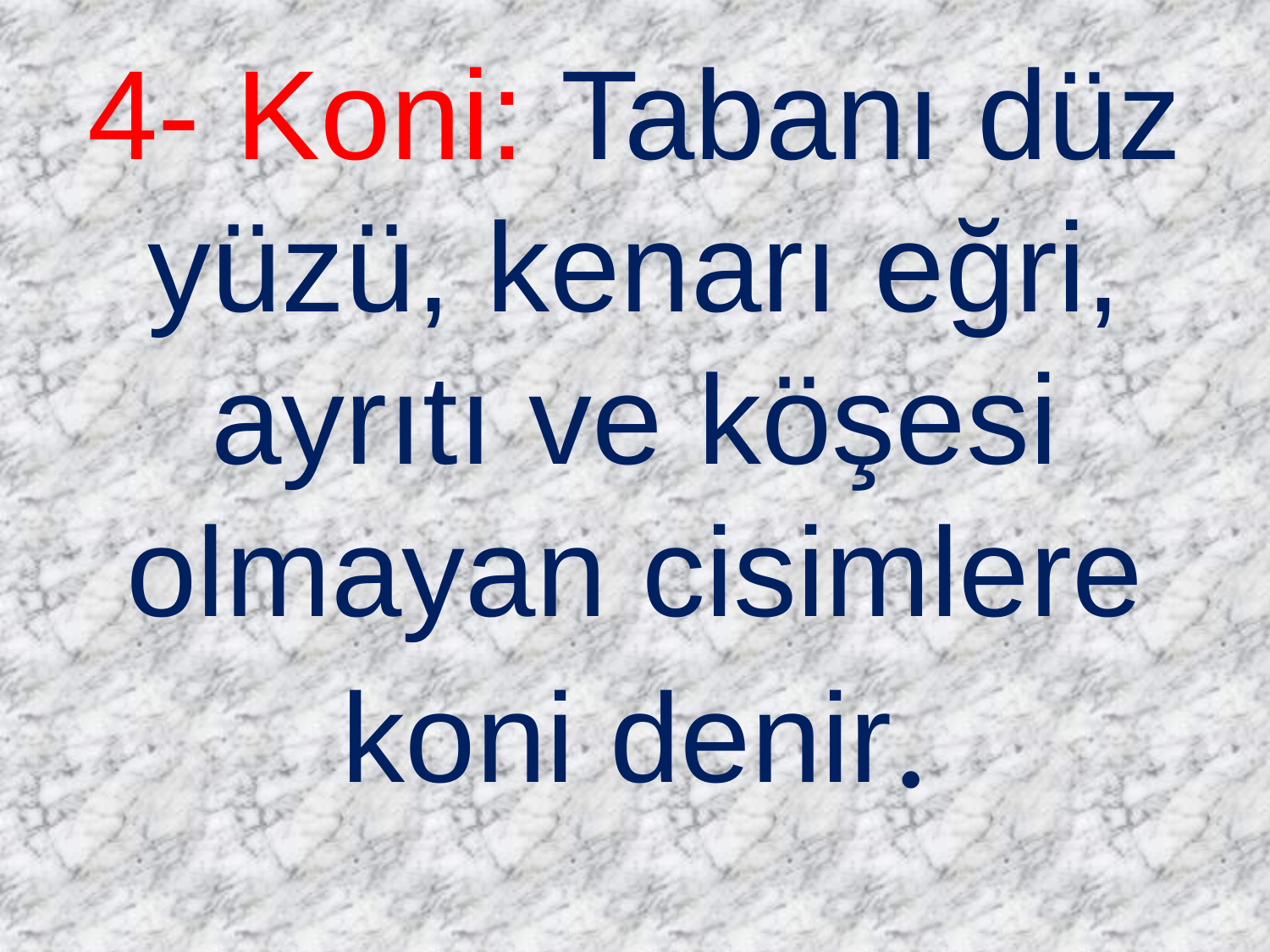

4- Koni: Tabanı düz yüzü, kenarı eğri, ayrıtı ve köşesi olmayan cisimlere koni denir.
#